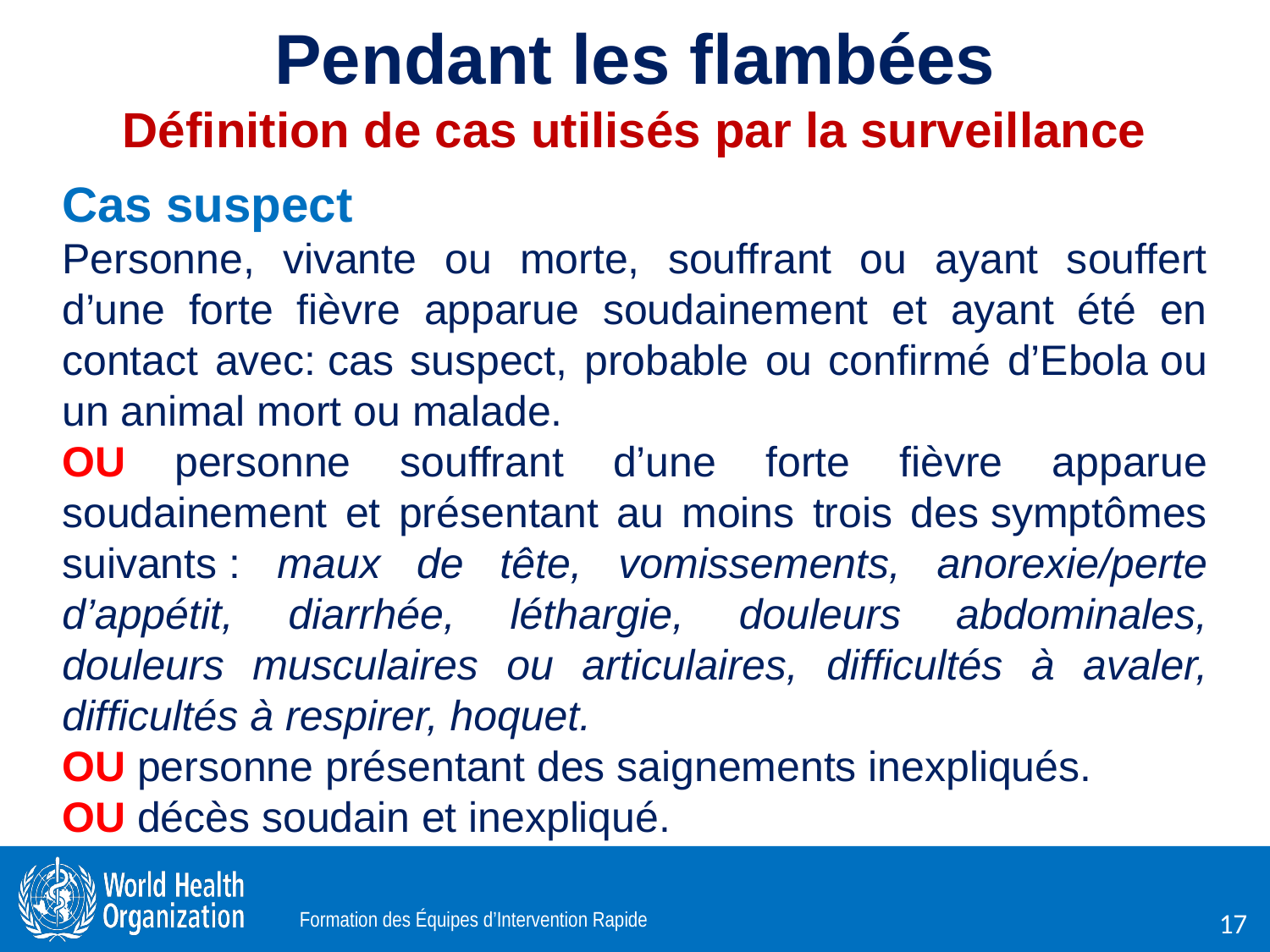

# Pendant les flambées Définition de cas utilisés par la surveillance
Cas suspect
Personne, vivante ou morte, souffrant ou ayant souffert d’une forte fièvre apparue soudainement et ayant été en contact avec: cas suspect, probable ou confirmé d’Ebola ou un animal mort ou malade.
OU personne souffrant d’une forte fièvre apparue soudainement et présentant au moins trois des symptômes suivants : maux de tête, vomissements, anorexie/perte d’appétit, diarrhée, léthargie, douleurs abdominales, douleurs musculaires ou articulaires, difficultés à avaler, difficultés à respirer, hoquet.
OU personne présentant des saignements inexpliqués.
OU décès soudain et inexpliqué.